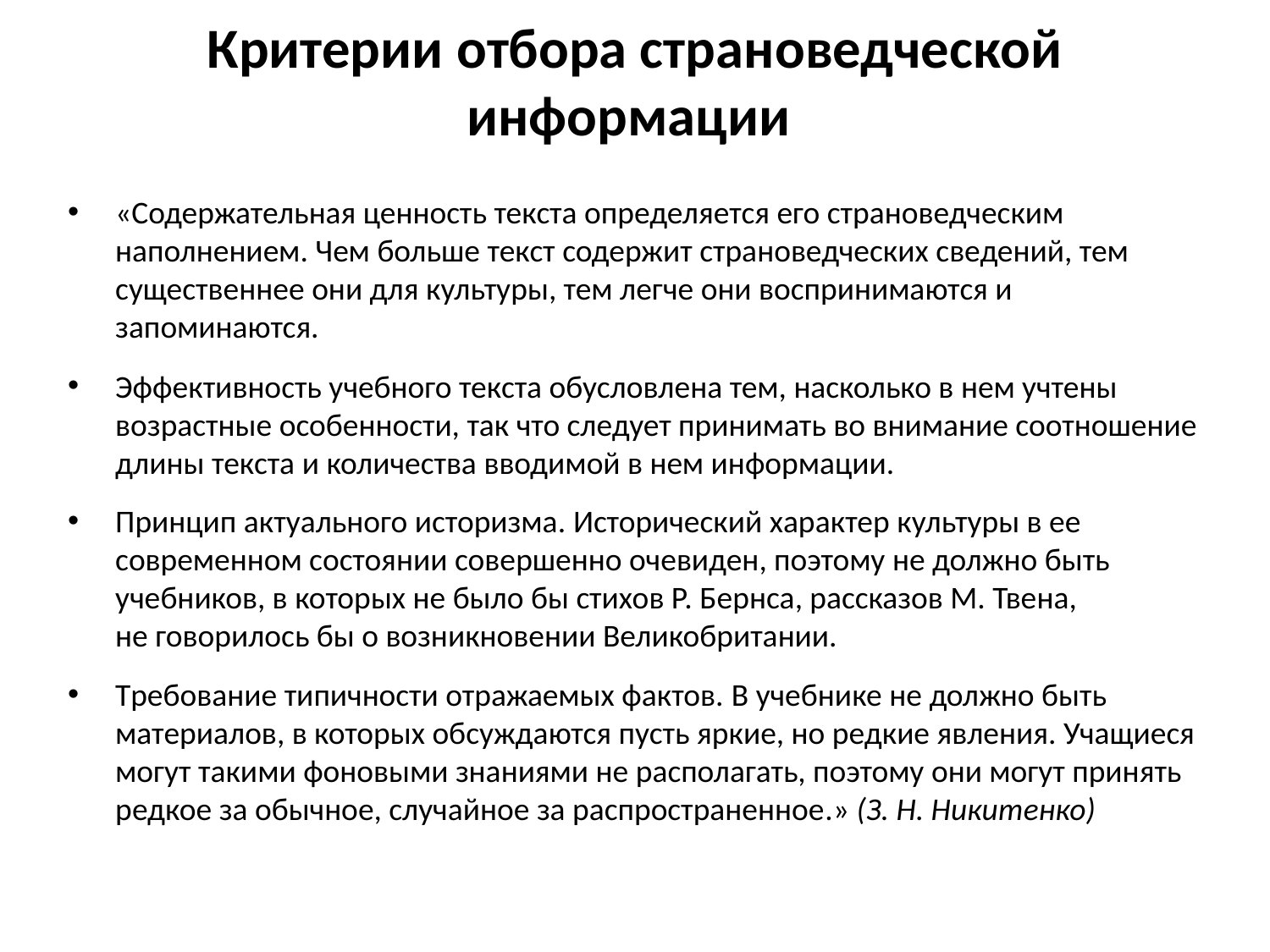

# Критерии отбора страноведческой информации
«Содержательная ценность текста определяется его страноведческим наполнением. Чем больше текст содержит страноведческих сведений, тем существеннее они для культуры, тем легче они воспринимаются и запоминаются.
Эффективность учебного текста обусловлена тем, насколько в нем учтены возрастные особенности, так что следует принимать во внимание соотношение длины текста и количества вводимой в нем информации.
Принцип актуального историзма. Исторический характер культуры в ее современном состоянии совершенно очевиден, поэтому не должно быть учебников, в которых не было бы стихов Р. Бернса, рассказов М. Твена,
не говорилось бы о возникновении Великобритании.
Требование типичности отражаемых фактов. В учебнике не должно быть  материалов, в которых обсуждаются пусть яркие, но редкие явления. Учащиеся могут такими фоновыми знаниями не располагать, поэтому они могут принять редкое за обычное, случайное за распространенное.» (З. Н. Никитенко)